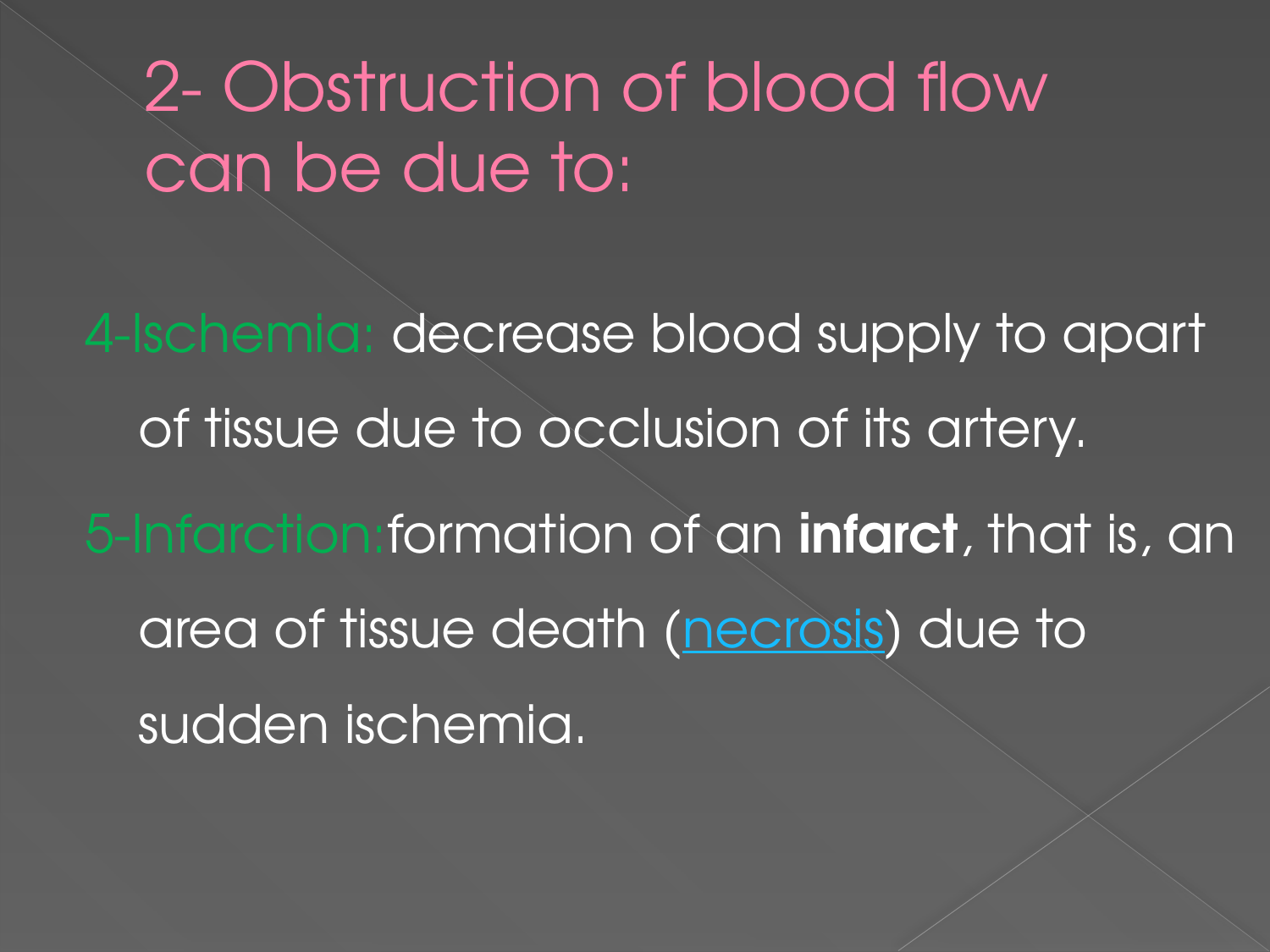

# 2- Obstruction of blood flow can be due to:
4-Ischemia: decrease blood supply to apart of tissue due to occlusion of its artery.
5-Infarction:formation of an infarct, that is, an area of tissue death (necrosis) due to sudden ischemia.